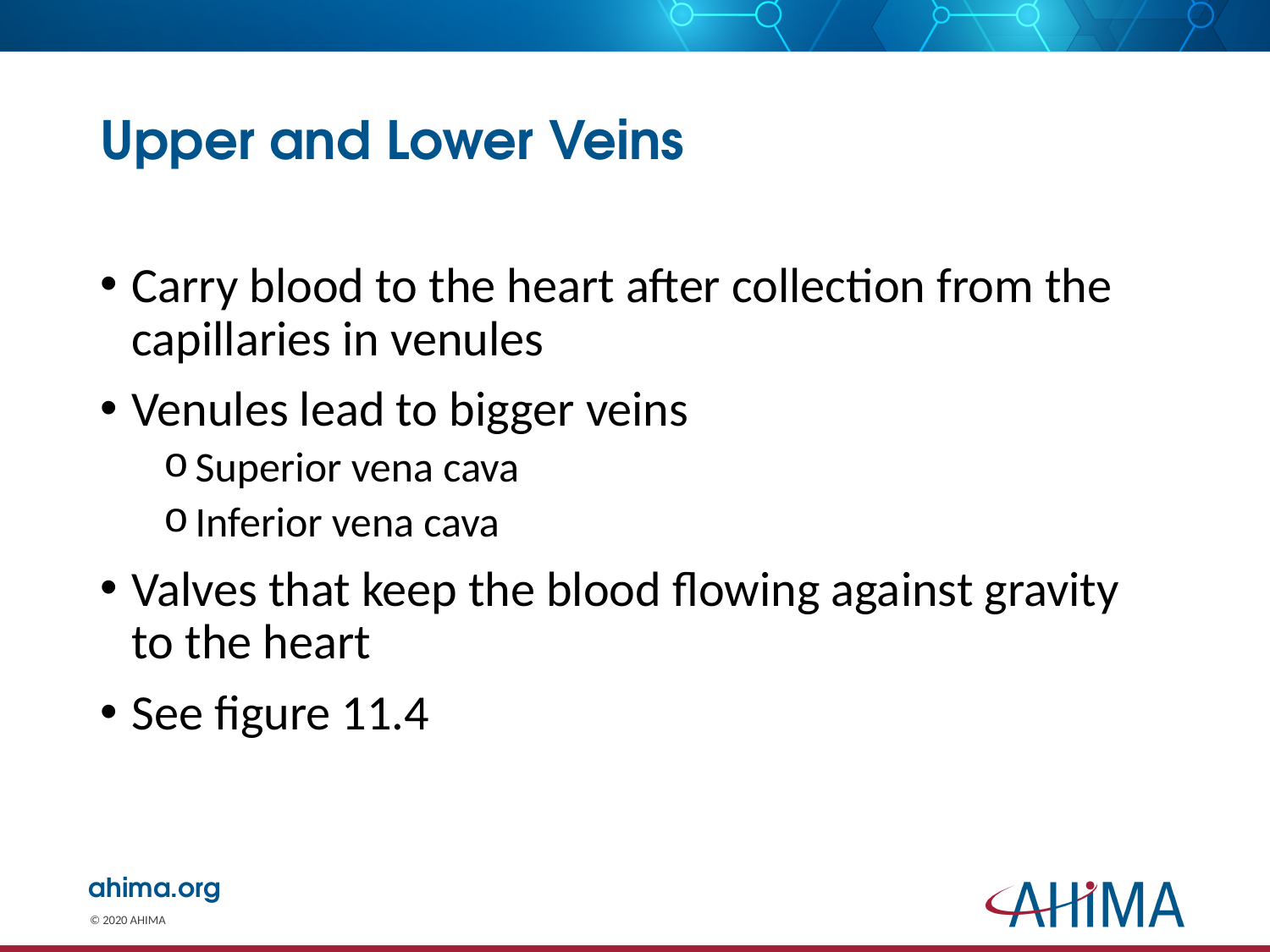

# Upper and Lower Veins
Carry blood to the heart after collection from the capillaries in venules
Venules lead to bigger veins
Superior vena cava
Inferior vena cava
Valves that keep the blood flowing against gravity to the heart
See figure 11.4